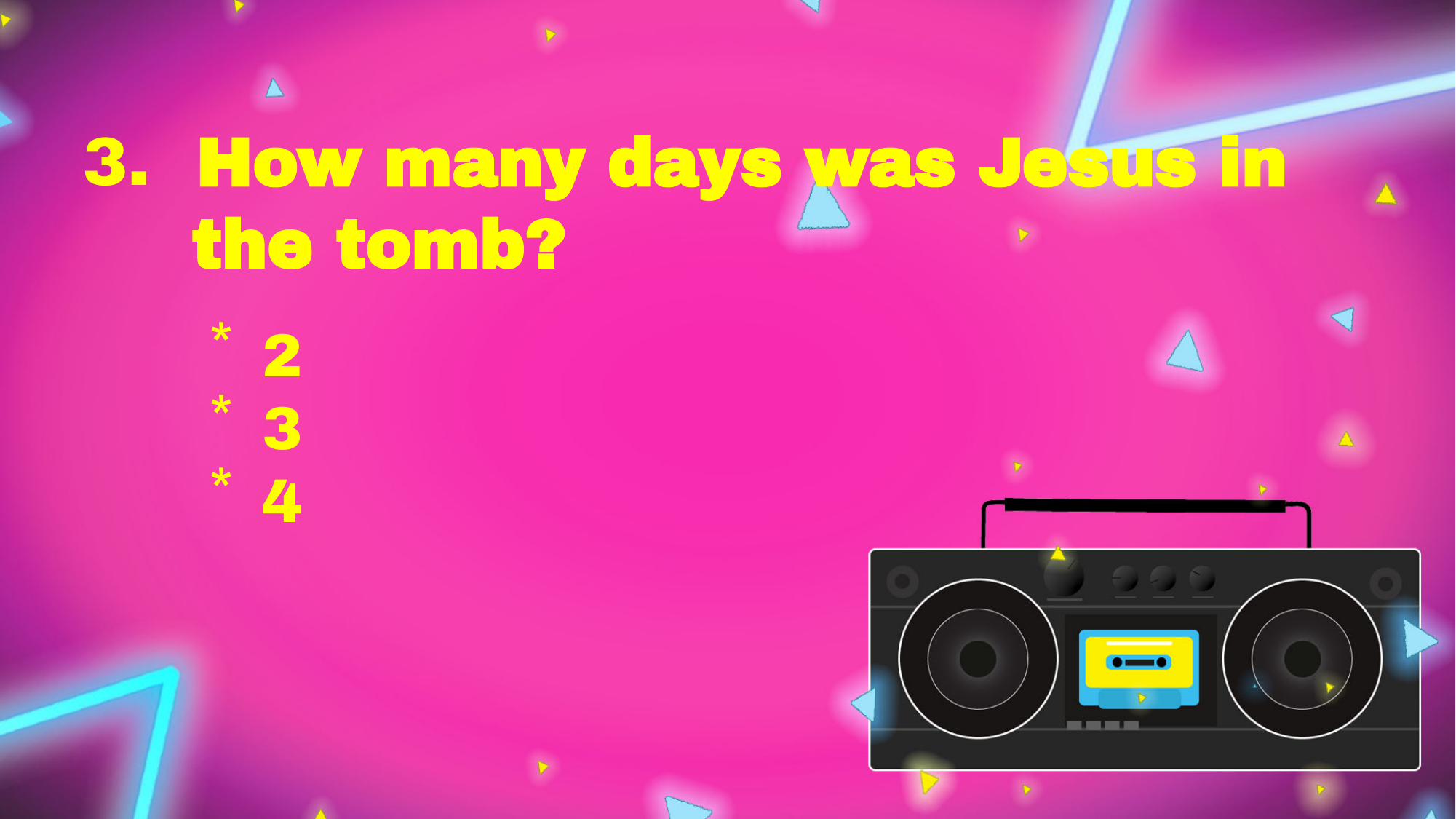

3.  How many days was Jesus in
	the tomb?
2
3
4